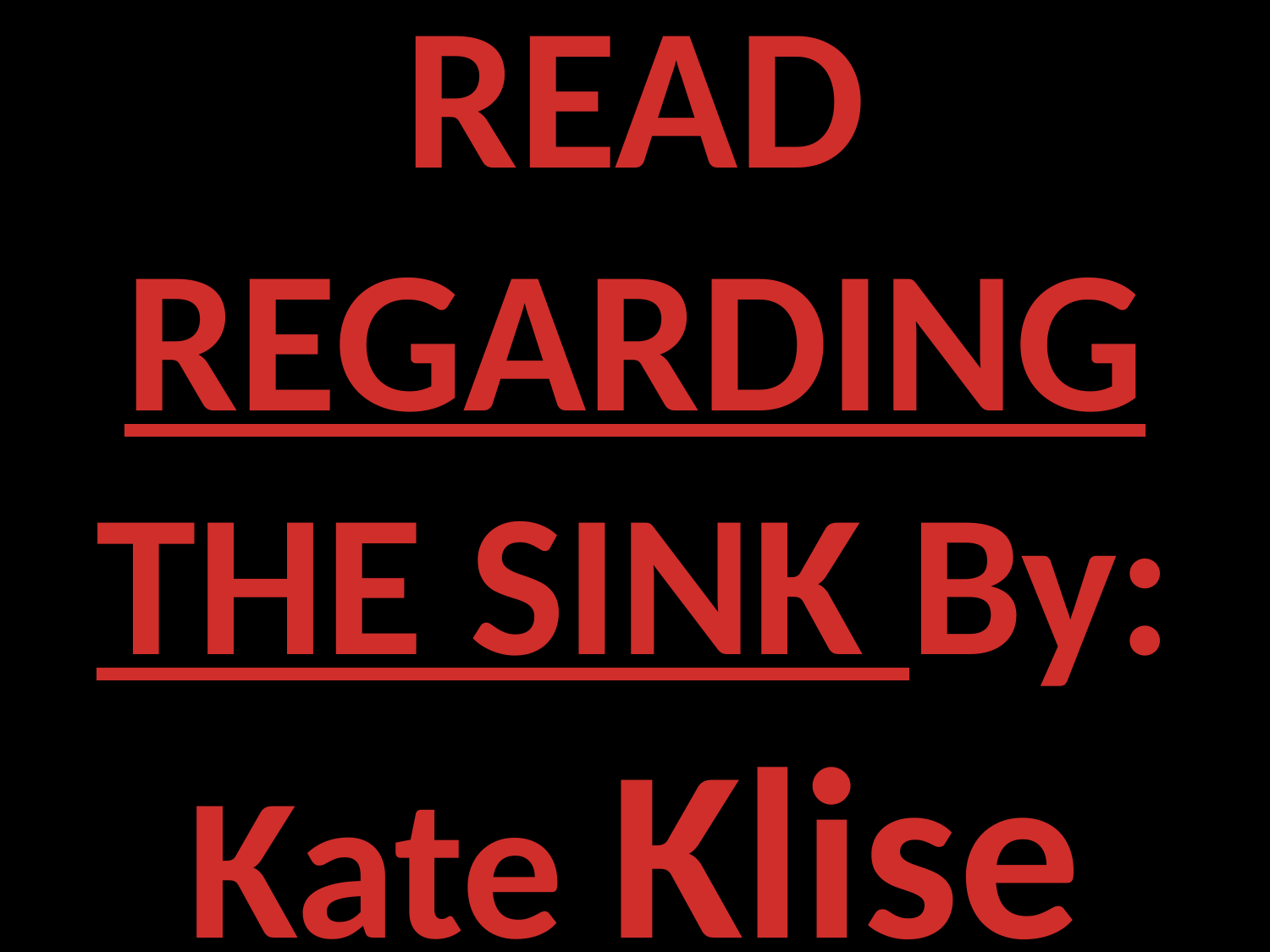

# READ REGARDING THE SINK By: Kate Klise